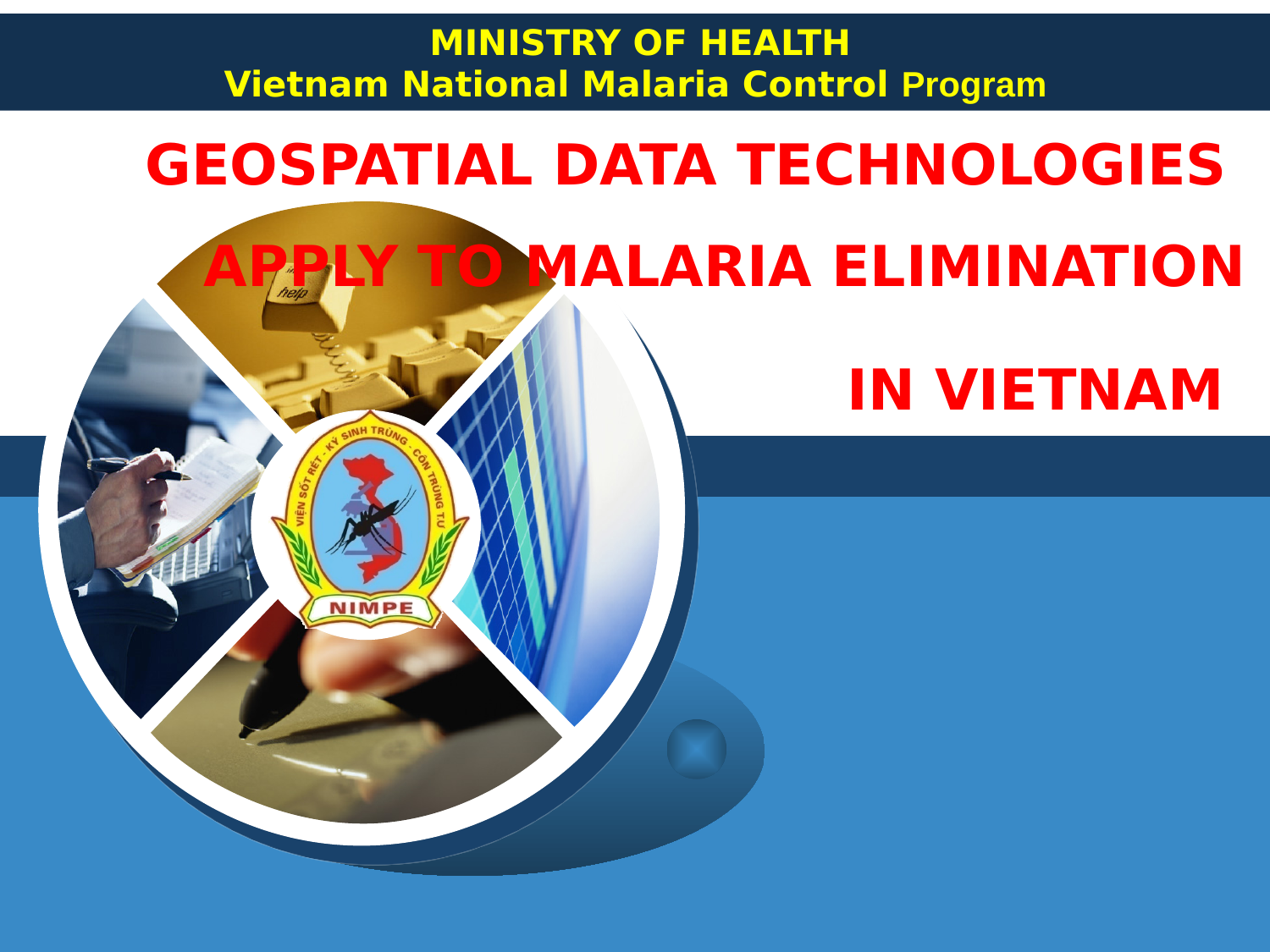

MINISTRY OF HEALTH
Vietnam National Malaria Control Program
# GEOSPATIAL DATA TECHNOLOGIES APPLY TO MALARIA ELIMINATION IN VIETNAM